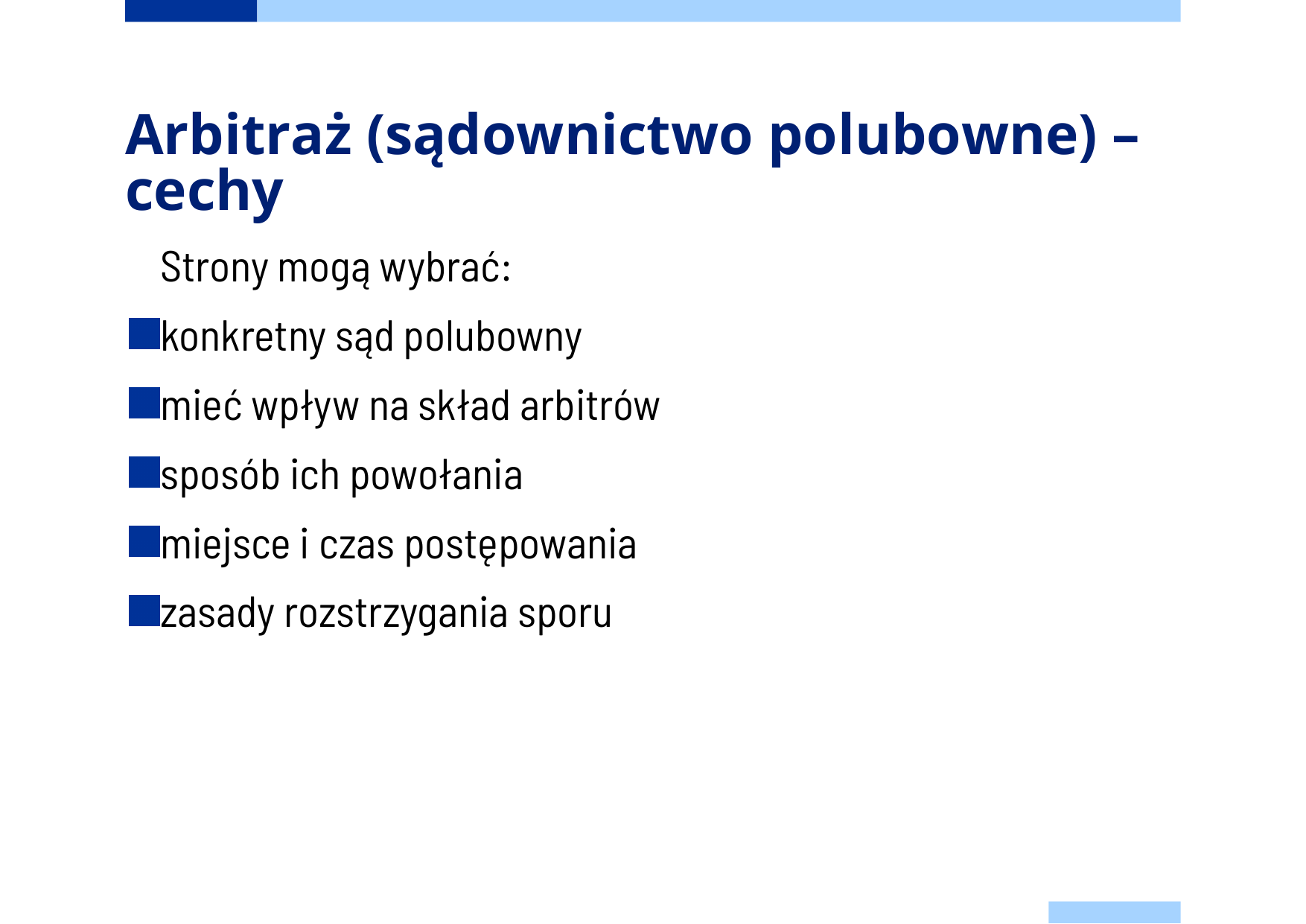

# Arbitraż (sądownictwo polubowne) – cechy
	Strony mogą wybrać:
konkretny sąd polubowny
mieć wpływ na skład arbitrów
sposób ich powołania
miejsce i czas postępowania
zasady rozstrzygania sporu